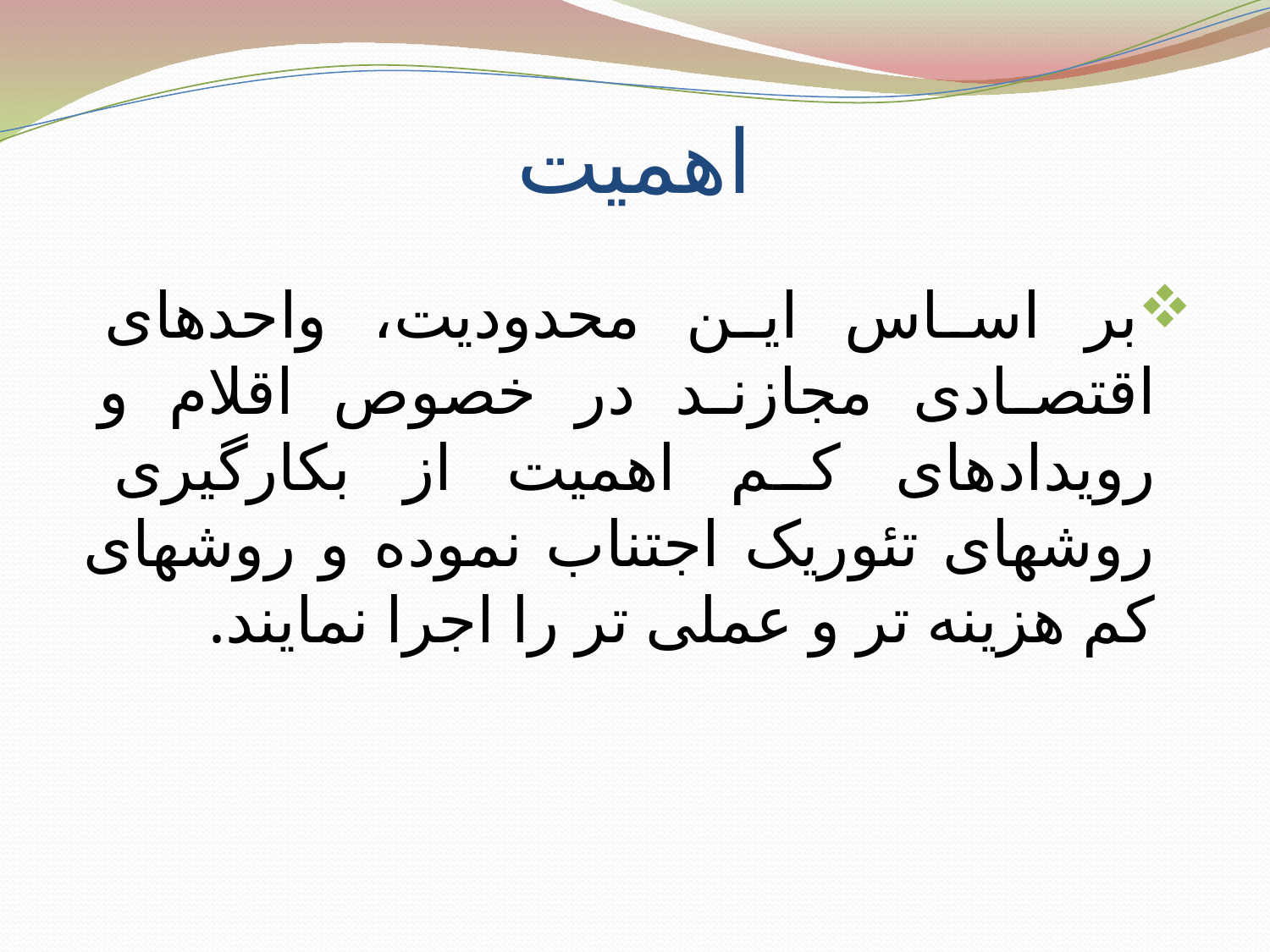

# اهمیت
بر اساس این محدودیت، واحدهای اقتصادی مجازند در خصوص اقلام و رویدادهای کم اهمیت از بکارگیری روشهای تئوریک اجتناب نموده و روشهای کم هزینه تر و عملی تر را اجرا نمایند.